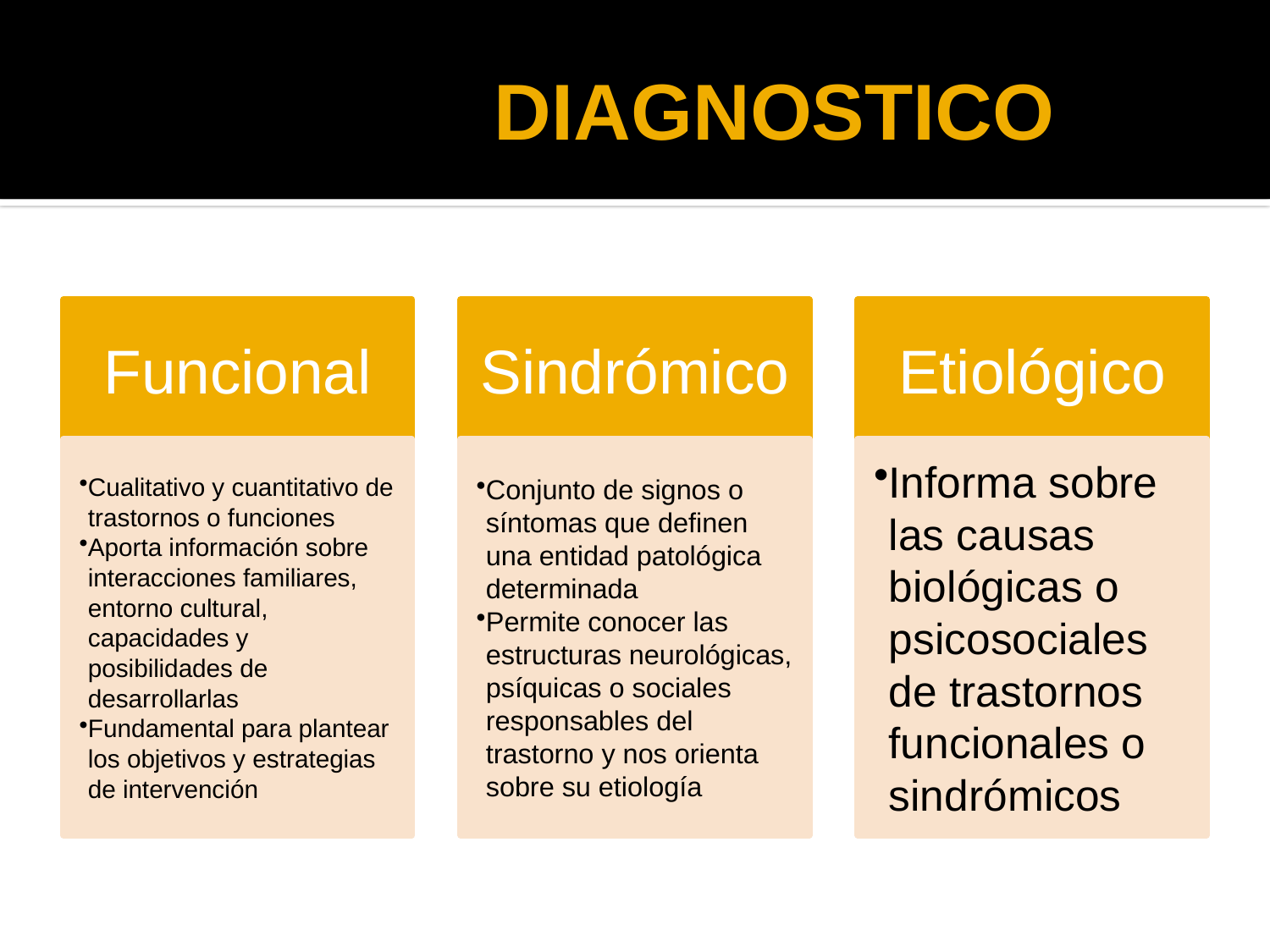

# DIAGNOSTICO
Funcional
Cualitativo y cuantitativo de trastornos o funciones
Sindrómico
Conjunto de signos o síntomas que definen una entidad patológica determinada
Etiológico
Informa sobre las causas biológicas o psicosociales de trastornos funcionales o sindrómicos
Aporta información sobre interacciones familiares, entorno cultural, capacidades y posibilidades de desarrollarlas
Fundamental para plantear los objetivos y estrategias de intervención
Permite conocer las estructuras neurológicas, psíquicas o sociales responsables del trastorno y nos orienta sobre su etiología